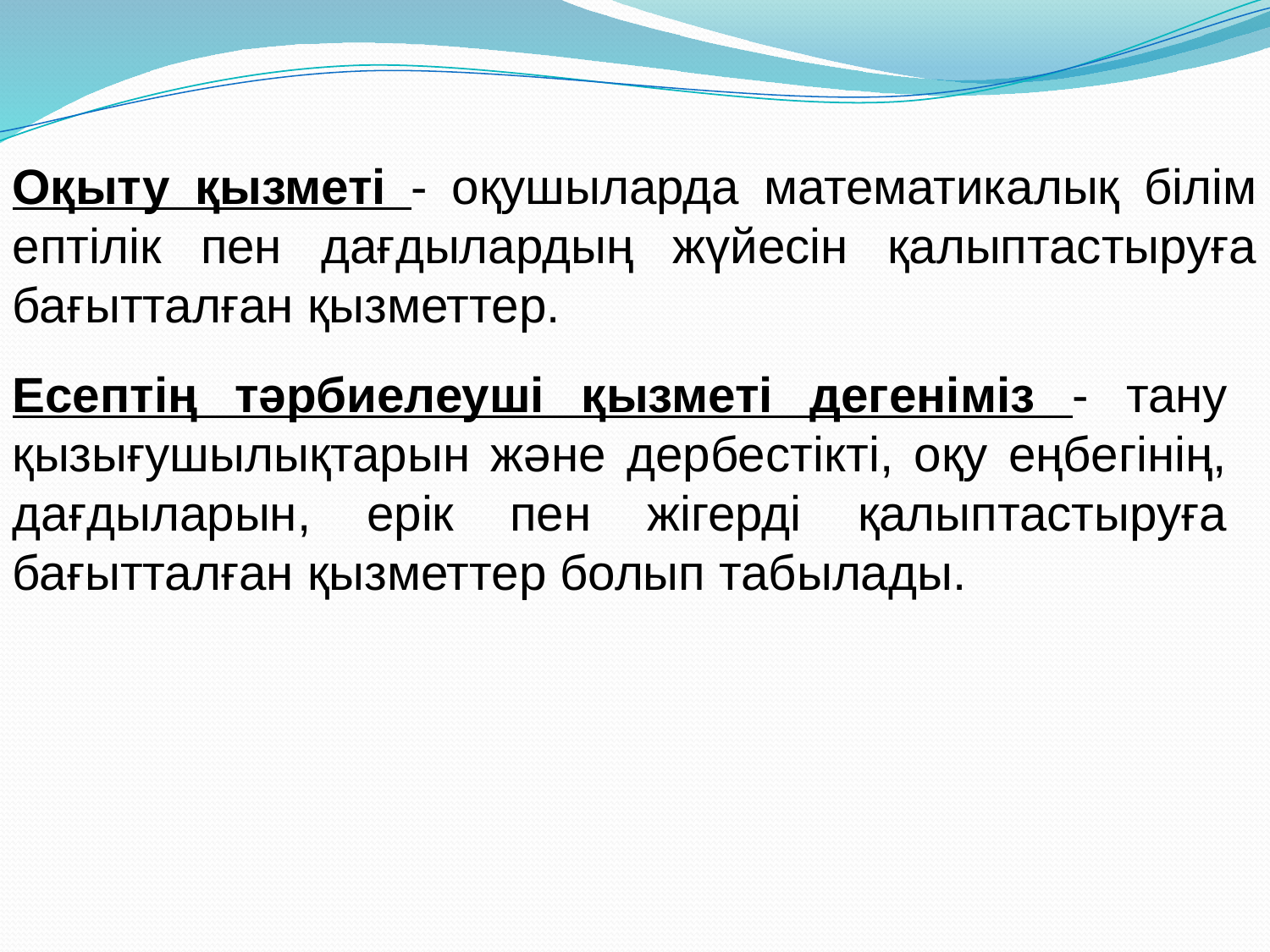

Оқыту қызметі - оқушыларда математикалық білім ептілік пен дағдылардың жүйесін қалыптастыруға бағытталған қызметтер.
Есептің тәрбиелеуші қызметі дегеніміз - тану қызығушылықтарын және дербестікті, оқу еңбегінің, дағдыларын, ерік пен жігерді қалыптастыруға бағытталған қызметтер болып табылады.